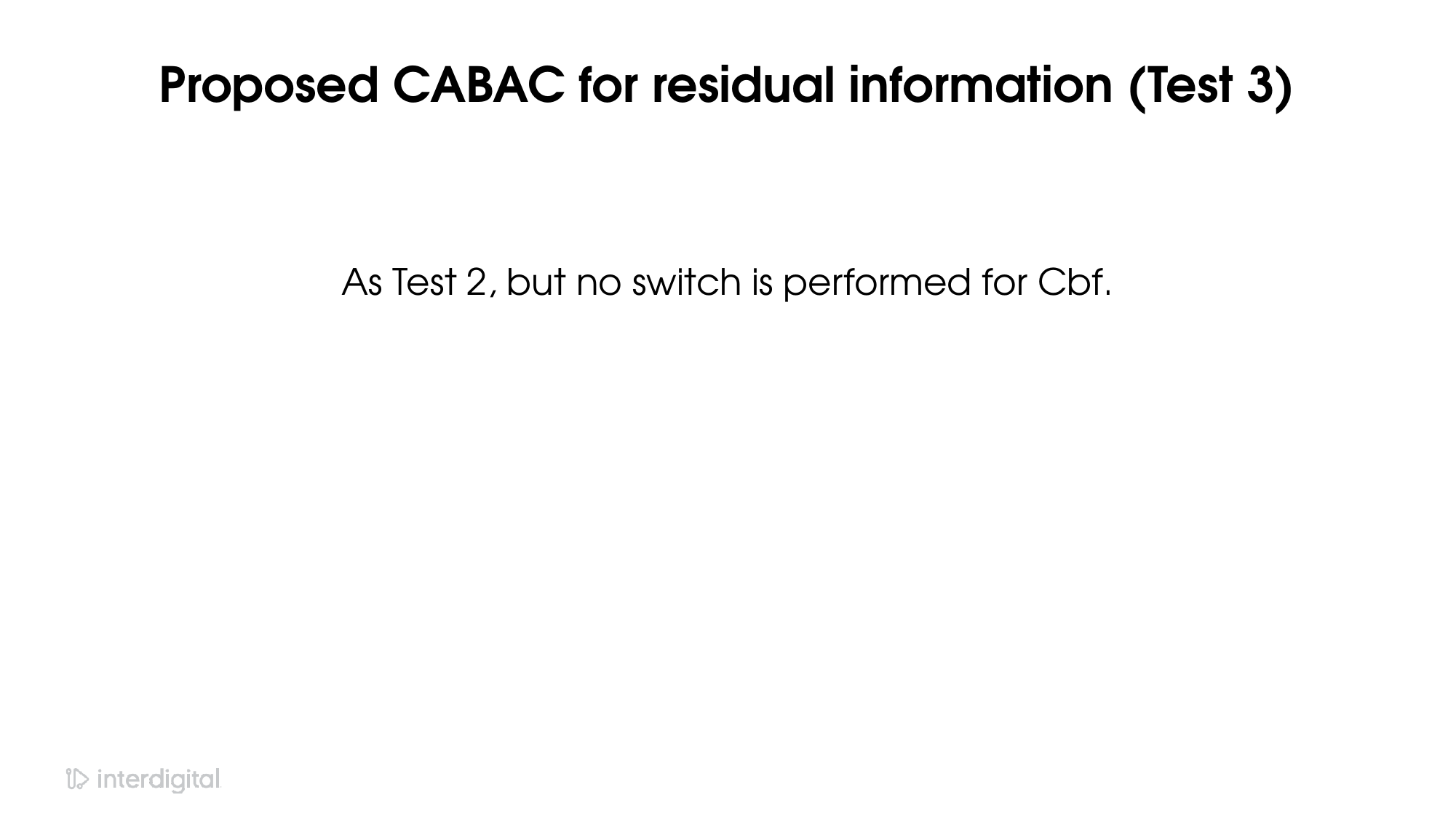

# Proposed CABAC for residual information (Test 3)
As Test 2, but no switch is performed for Cbf.